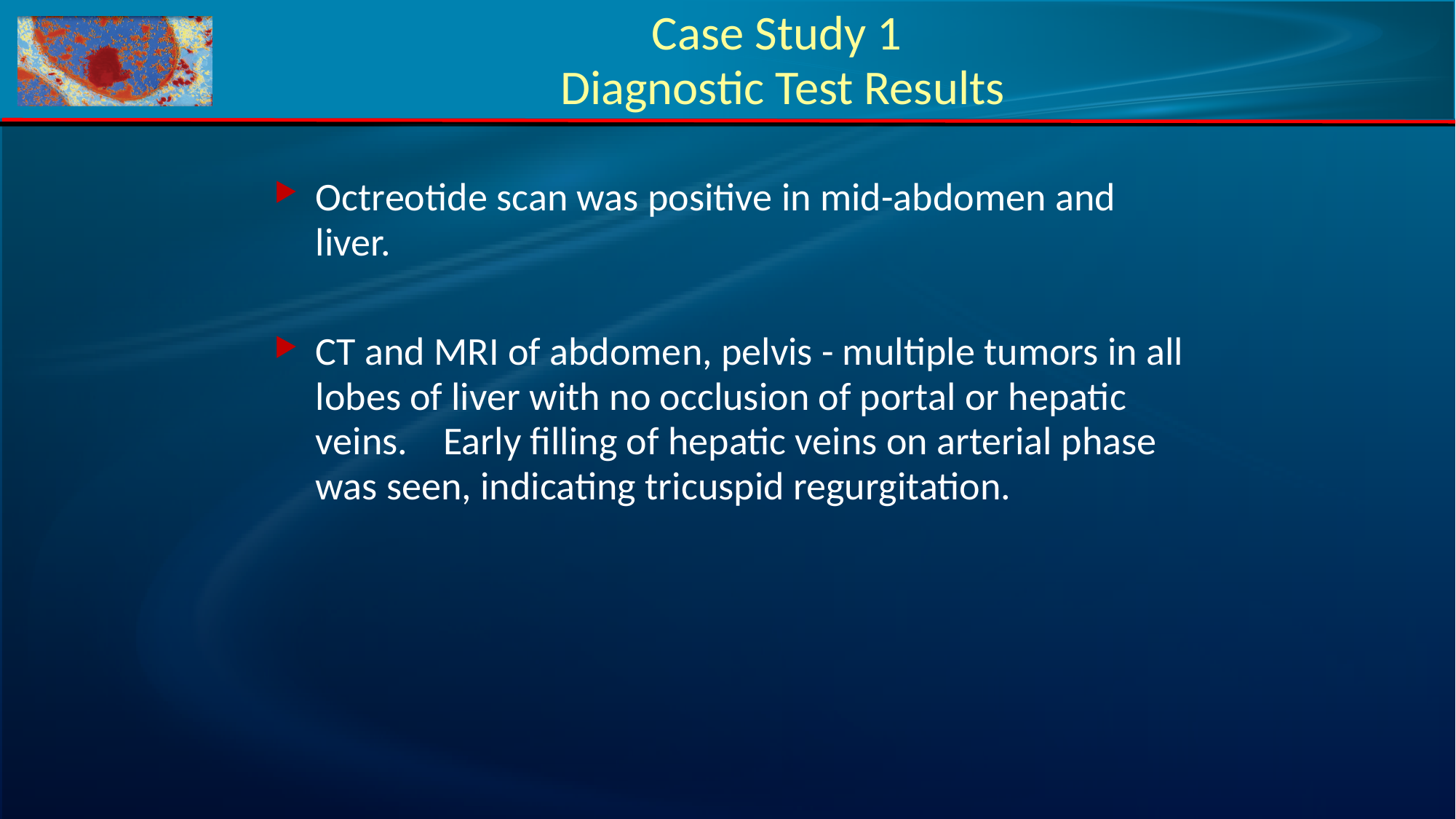

Case Study 1
Diagnostic Test Results
#
Octreotide scan was positive in mid-abdomen and liver.

CT and MRI of abdomen, pelvis - multiple tumors in all lobes of liver with no occlusion of portal or hepatic veins.    Early filling of hepatic veins on arterial phase was seen, indicating tricuspid regurgitation.